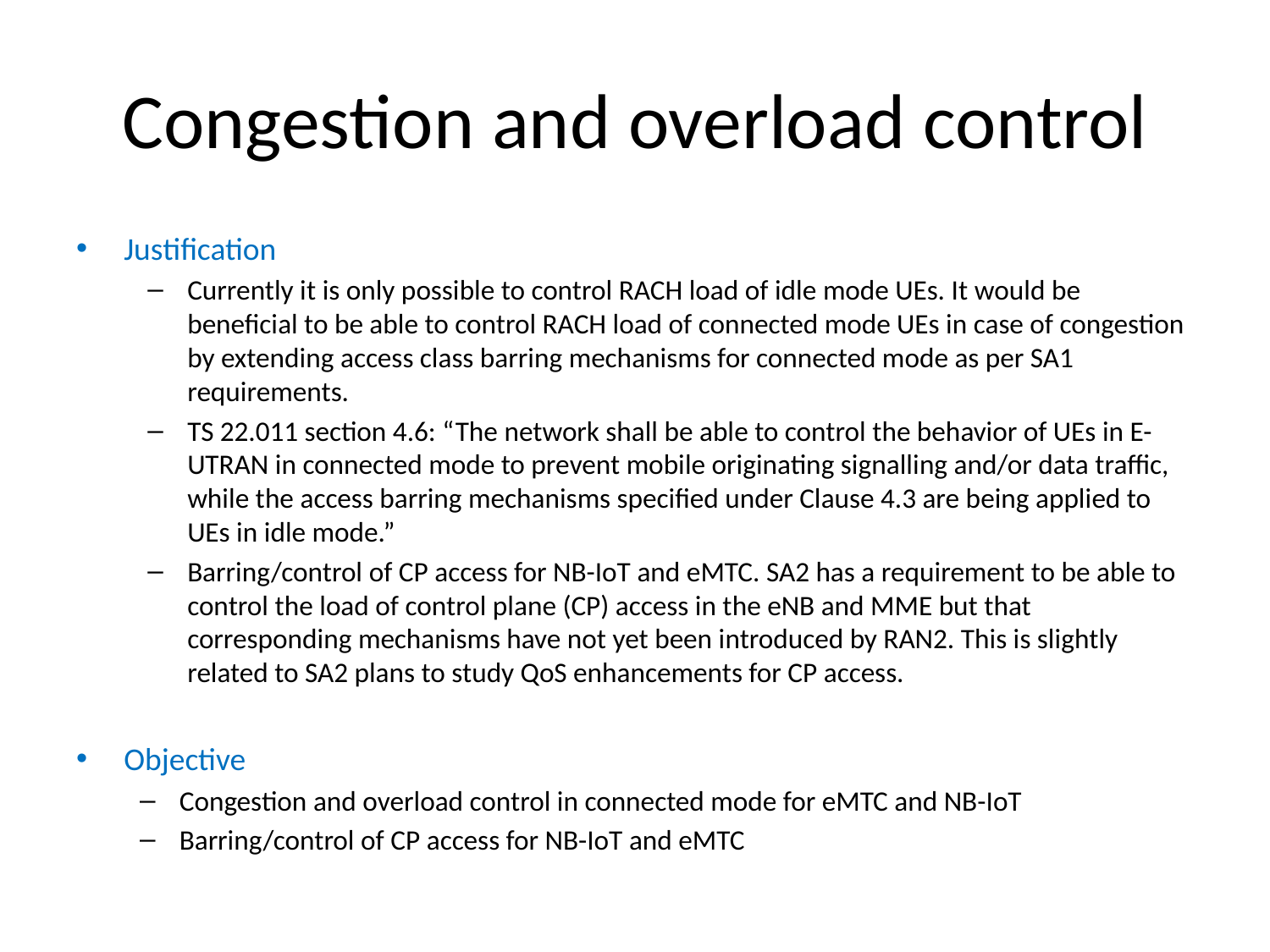

# Congestion and overload control
Justification
Currently it is only possible to control RACH load of idle mode UEs. It would be beneficial to be able to control RACH load of connected mode UEs in case of congestion by extending access class barring mechanisms for connected mode as per SA1 requirements.
TS 22.011 section 4.6: “The network shall be able to control the behavior of UEs in E-UTRAN in connected mode to prevent mobile originating signalling and/or data traffic, while the access barring mechanisms specified under Clause 4.3 are being applied to UEs in idle mode.”
Barring/control of CP access for NB-IoT and eMTC. SA2 has a requirement to be able to control the load of control plane (CP) access in the eNB and MME but that corresponding mechanisms have not yet been introduced by RAN2. This is slightly related to SA2 plans to study QoS enhancements for CP access.

Objective
Congestion and overload control in connected mode for eMTC and NB-IoT
Barring/control of CP access for NB-IoT and eMTC